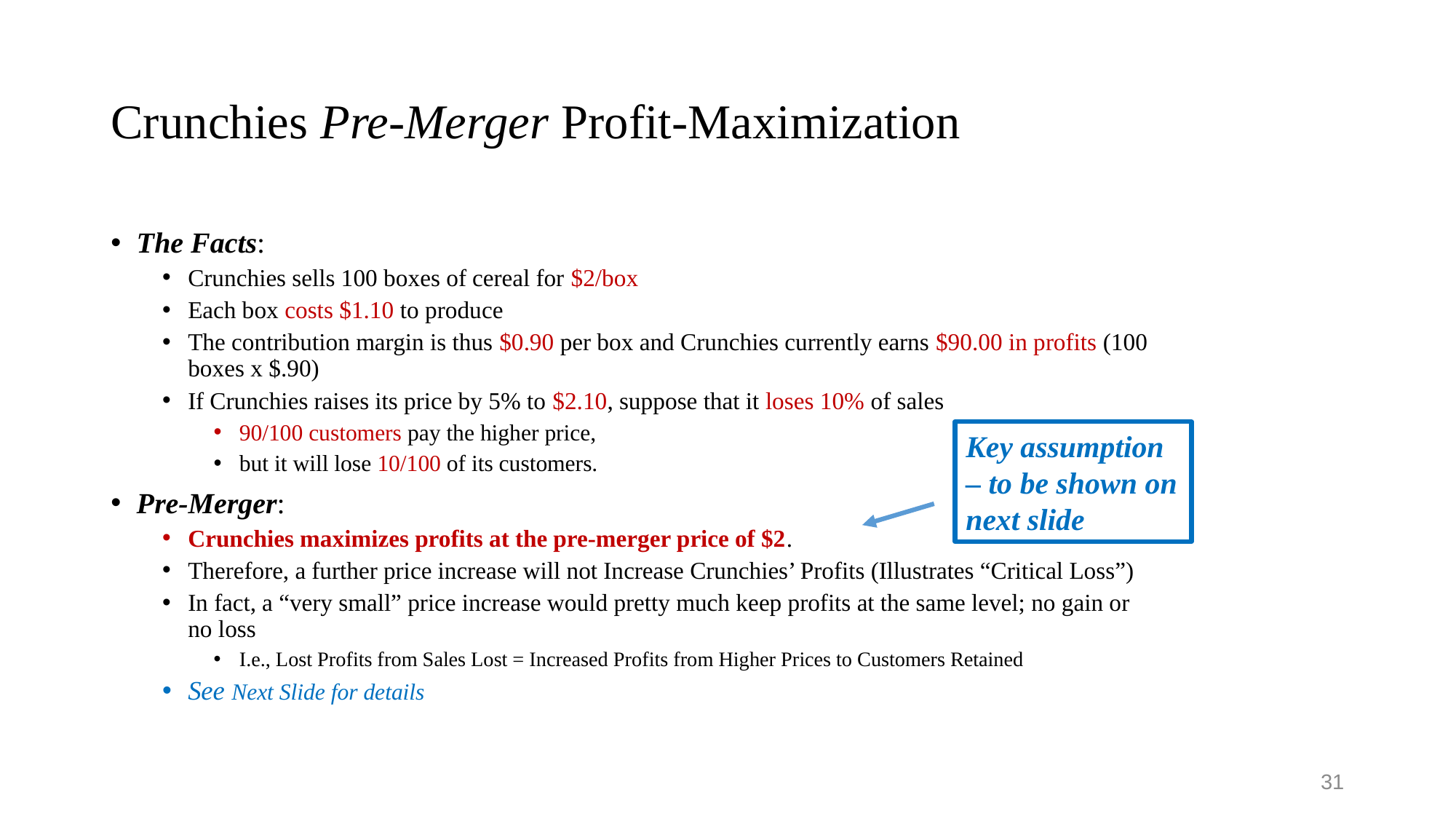

# Crunchies Pre-Merger Profit-Maximization
The Facts:
Crunchies sells 100 boxes of cereal for $2/box
Each box costs $1.10 to produce
The contribution margin is thus $0.90 per box and Crunchies currently earns $90.00 in profits (100 boxes x $.90)
If Crunchies raises its price by 5% to $2.10, suppose that it loses 10% of sales
90/100 customers pay the higher price,
but it will lose 10/100 of its customers.
Pre-Merger:
Crunchies maximizes profits at the pre-merger price of $2.
Therefore, a further price increase will not Increase Crunchies’ Profits (Illustrates “Critical Loss”)
In fact, a “very small” price increase would pretty much keep profits at the same level; no gain or no loss
I.e., Lost Profits from Sales Lost = Increased Profits from Higher Prices to Customers Retained
See Next Slide for details

Key assumption – to be shown on next slide
31